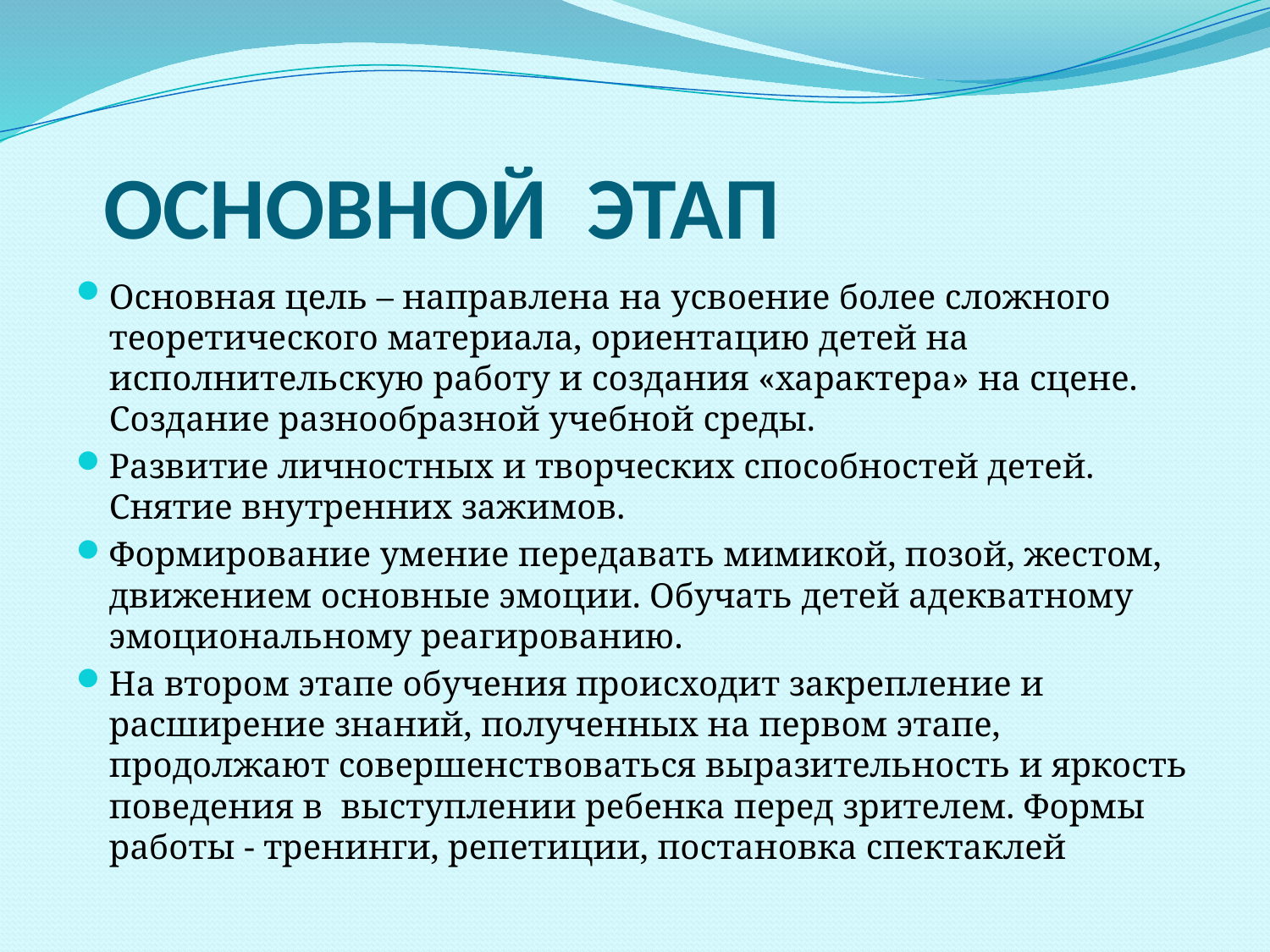

# ОСНОВНОЙ  ЭТАП
Основная цель – направлена на усвоение более сложного теоретического материала, ориентацию детей на исполнительскую работу и создания «характера» на сцене. Создание разнообразной учебной среды.
Развитие личностных и творческих способностей детей. Снятие внутренних зажимов.
Формирование умение передавать мимикой, позой, жестом, движением основные эмоции. Обучать детей адекватному эмоциональному реагированию.
На втором этапе обучения происходит закрепление и расширение знаний, полученных на первом этапе, продолжают совершенствоваться выразительность и яркость поведения в  выступлении ребенка перед зрителем. Формы работы - тренинги, репетиции, постановка спектаклей